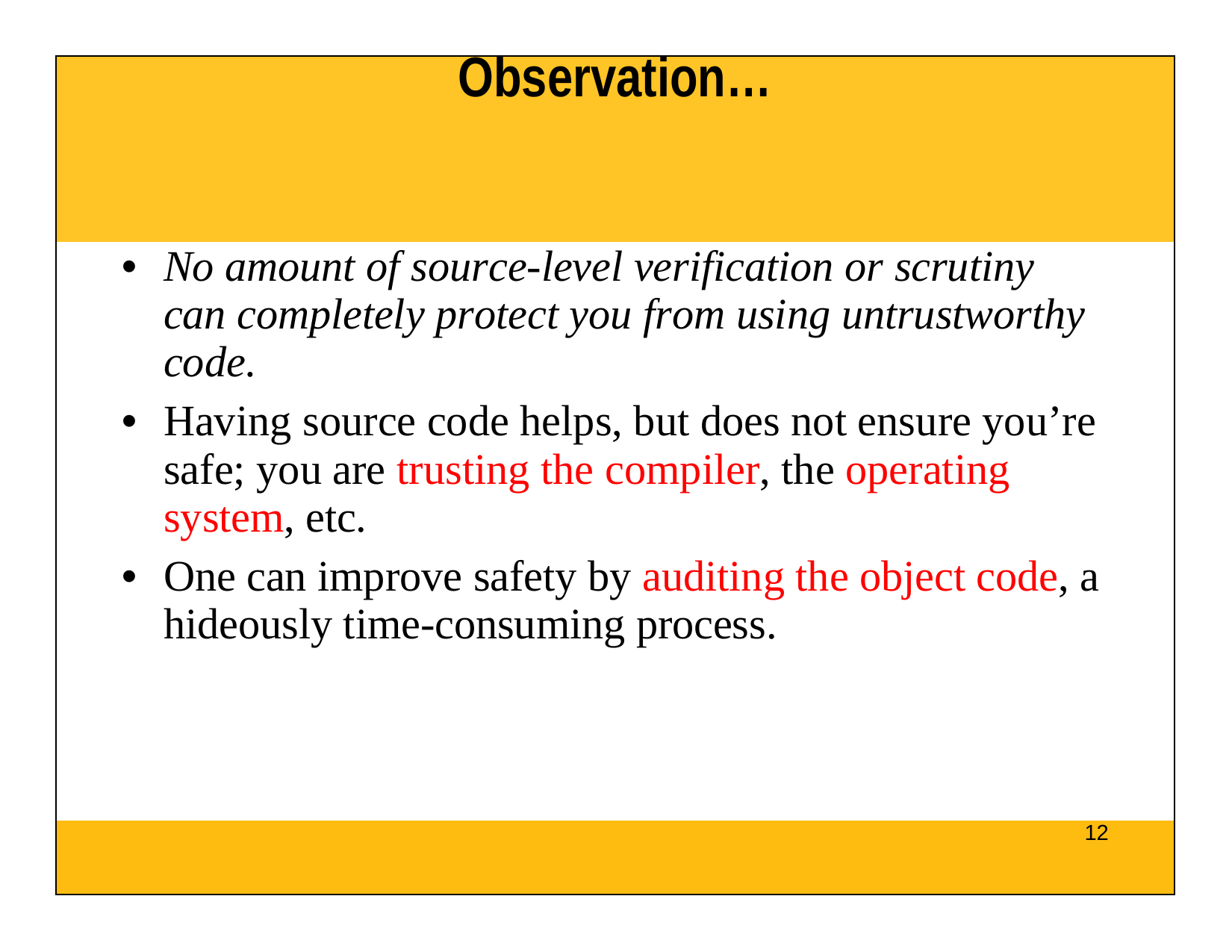

| Observation… |
| --- |
| No amount of source-level verification or scrutiny can completely protect you from using untrustworthy code. Having source code helps, but does not ensure you’re safe; you are trusting the compiler, the operating system, etc. One can improve safety by auditing the object code, a hideously time-consuming process. |
| 12 |